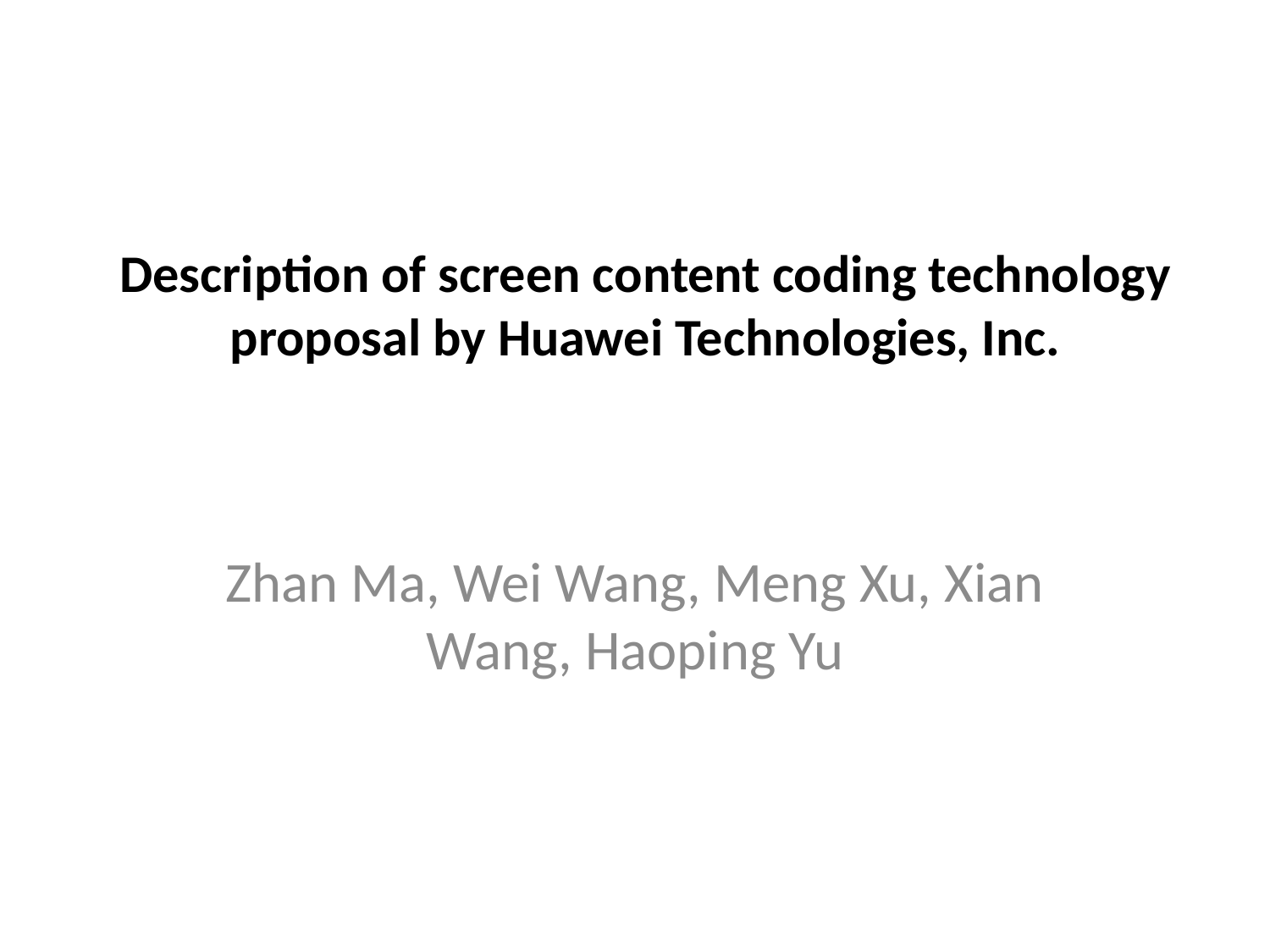

# Description of screen content coding technology proposal by Huawei Technologies, Inc.
Zhan Ma, Wei Wang, Meng Xu, Xian Wang, Haoping Yu